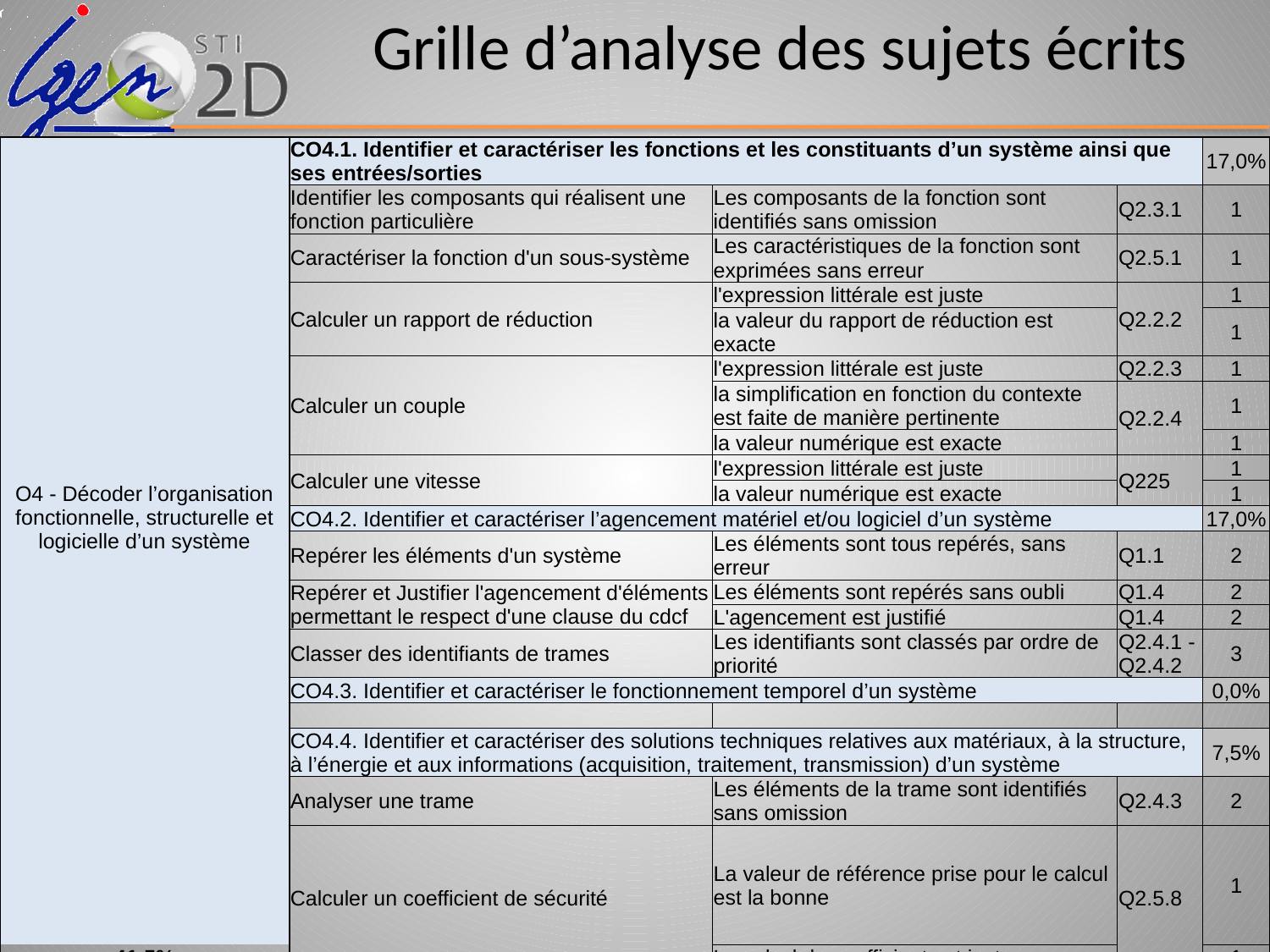

# Grille d’analyse des sujets écrits
| O4 - Décoder l’organisation fonctionnelle, structurelle et logicielle d’un système | CO4.1. Identifier et caractériser les fonctions et les constituants d’un système ainsi que ses entrées/sorties |  |  | 17,0% |
| --- | --- | --- | --- | --- |
|  | Identifier les composants qui réalisent une fonction particulière | Les composants de la fonction sont identifiés sans omission | Q2.3.1 | 1 |
|  | Caractériser la fonction d'un sous-système | Les caractéristiques de la fonction sont exprimées sans erreur | Q2.5.1 | 1 |
|  | Calculer un rapport de réduction | l'expression littérale est juste | Q2.2.2 | 1 |
|  |  | la valeur du rapport de réduction est exacte |  | 1 |
|  | Calculer un couple | l'expression littérale est juste | Q2.2.3 | 1 |
|  |  | la simplification en fonction du contexte est faite de manière pertinente | Q2.2.4 | 1 |
|  |  | la valeur numérique est exacte |  | 1 |
|  | Calculer une vitesse | l'expression littérale est juste | Q225 | 1 |
|  |  | la valeur numérique est exacte |  | 1 |
|  | CO4.2. Identifier et caractériser l’agencement matériel et/ou logiciel d’un système |  |  | 17,0% |
|  | Repérer les éléments d'un système | Les éléments sont tous repérés, sans erreur | Q1.1 | 2 |
|  | Repérer et Justifier l'agencement d'éléments permettant le respect d'une clause du cdcf | Les éléments sont repérés sans oubli | Q1.4 | 2 |
|  |  | L'agencement est justifié | Q1.4 | 2 |
|  | Classer des identifiants de trames | Les identifiants sont classés par ordre de priorité | Q2.4.1 - Q2.4.2 | 3 |
|  | CO4.3. Identifier et caractériser le fonctionnement temporel d’un système |  |  | 0,0% |
|  |  |  |  |  |
|  | CO4.4. Identifier et caractériser des solutions techniques relatives aux matériaux, à la structure, à l’énergie et aux informations (acquisition, traitement, transmission) d’un système |  |  | 7,5% |
|  | Analyser une trame | Les éléments de la trame sont identifiés sans omission | Q2.4.3 | 2 |
|  | Calculer un coefficient de sécurité | La valeur de référence prise pour le calcul est la bonne | Q2.5.8 | 1 |
| 41,5% |  | Le calcul du coefficient est juste |  | 1 |